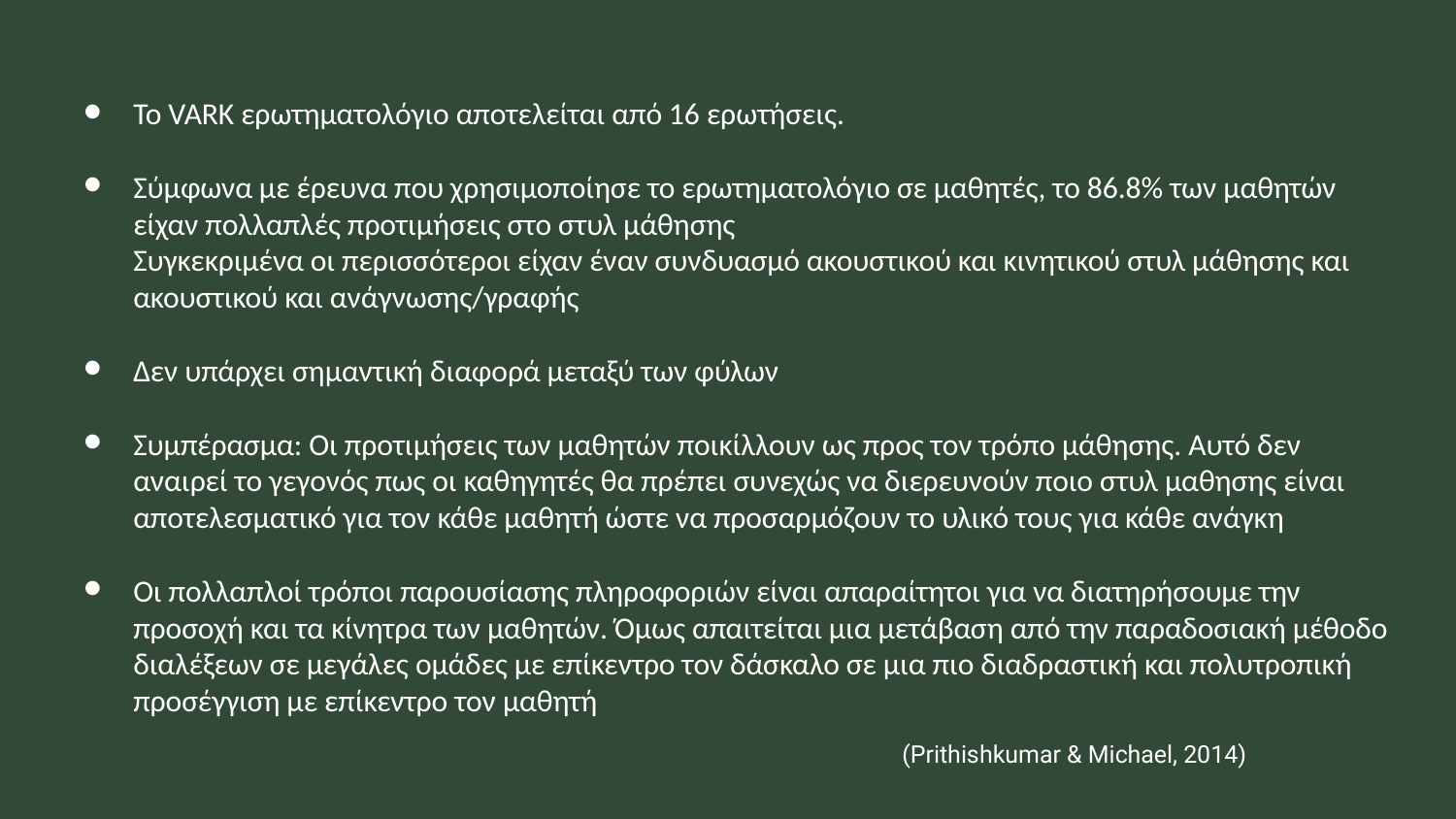

Το VARK ερωτηματολόγιο αποτελείται από 16 ερωτήσεις.

Σύμφωνα με έρευνα που χρησιμοποίησε το ερωτηματολόγιο σε μαθητές, το 86.8% των μαθητών είχαν πολλαπλές προτιμήσεις στο στυλ μάθησης
Συγκεκριμένα οι περισσότεροι είχαν έναν συνδυασμό ακουστικού και κινητικού στυλ μάθησης και ακουστικού και ανάγνωσης/γραφής

Δεν υπάρχει σημαντική διαφορά μεταξύ των φύλων

Συμπέρασμα: Οι προτιμήσεις των μαθητών ποικίλλουν ως προς τον τρόπο μάθησης. Αυτό δεν αναιρεί το γεγονός πως οι καθηγητές θα πρέπει συνεχώς να διερευνούν ποιο στυλ μαθησης είναι αποτελεσματικό για τον κάθε μαθητή ώστε να προσαρμόζουν το υλικό τους για κάθε ανάγκη

Οι πολλαπλοί τρόποι παρουσίασης πληροφοριών είναι απαραίτητοι για να διατηρήσουμε την προσοχή και τα κίνητρα των μαθητών. Όμως απαιτείται μια μετάβαση από την παραδοσιακή μέθοδο διαλέξεων σε μεγάλες ομάδες με επίκεντρο τον δάσκαλο σε μια πιο διαδραστική και πολυτροπική προσέγγιση με επίκεντρο τον μαθητή

(Prithishkumar & Michael, 2014)